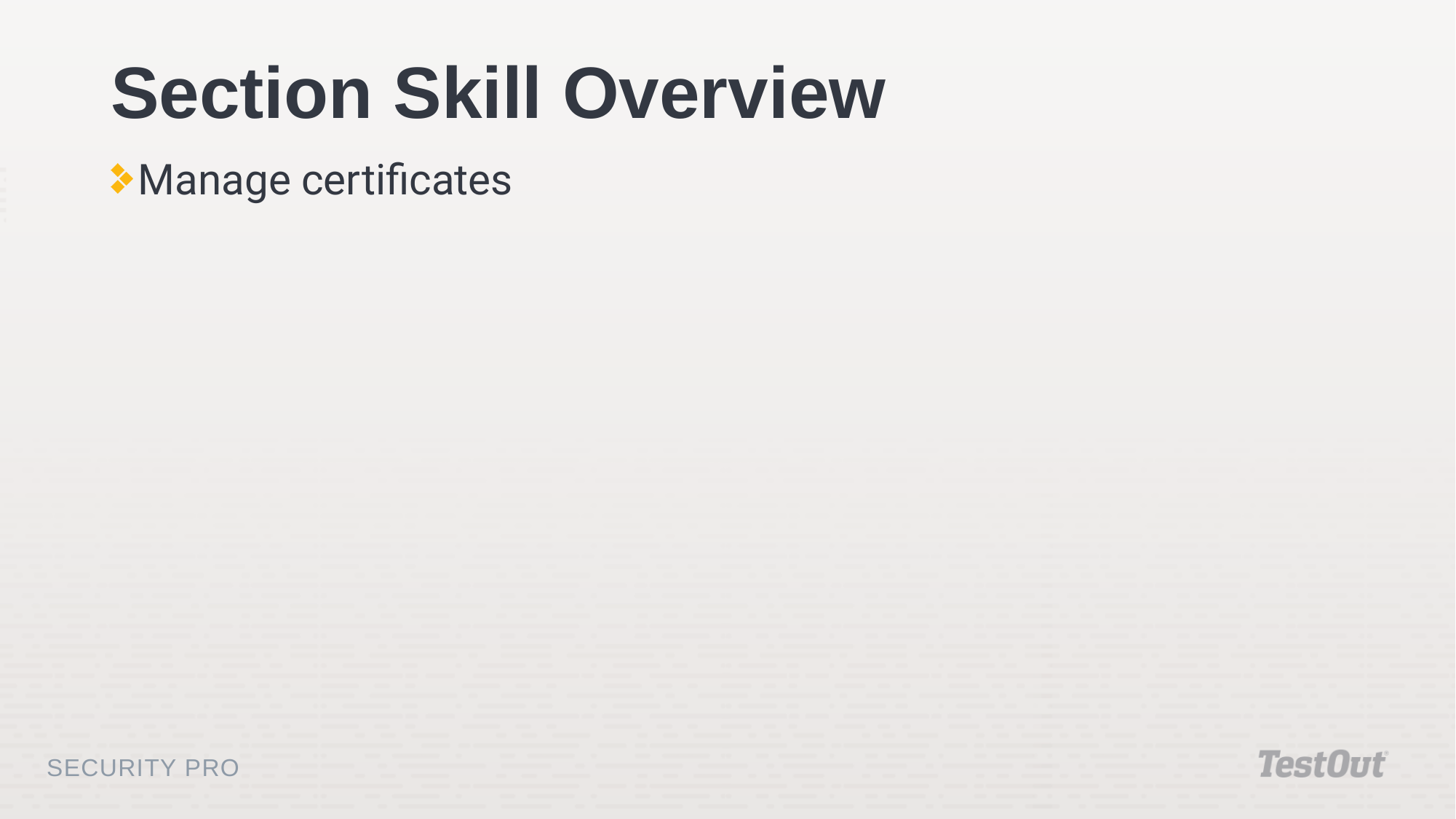

# Section Skill Overview
Manage certificates
Security Pro